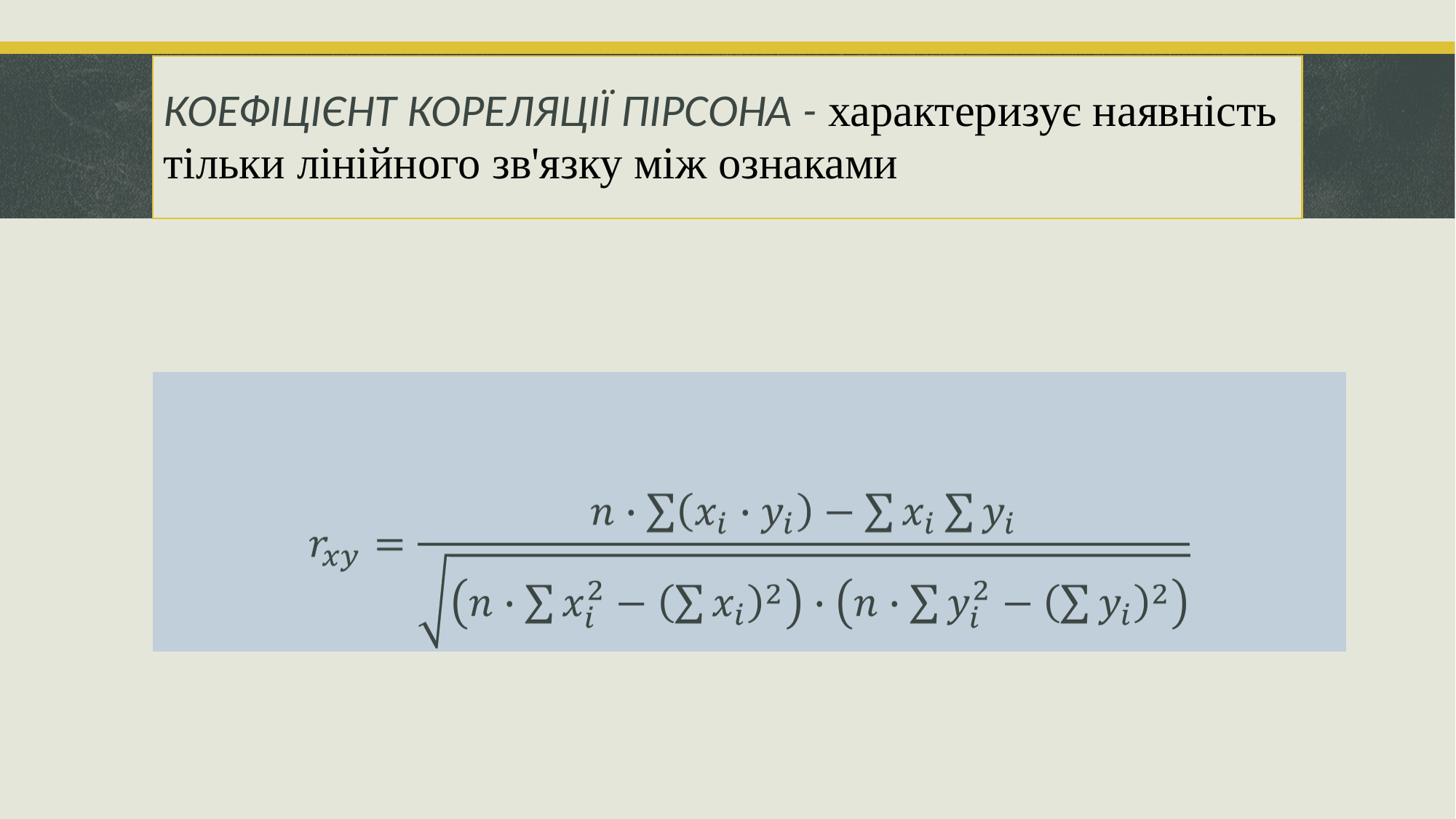

# КОЕФІЦІЄНТ КОРЕЛЯЦІЇ ПІРСОНА - характеризує наявність тільки лінійного зв'язку між ознаками